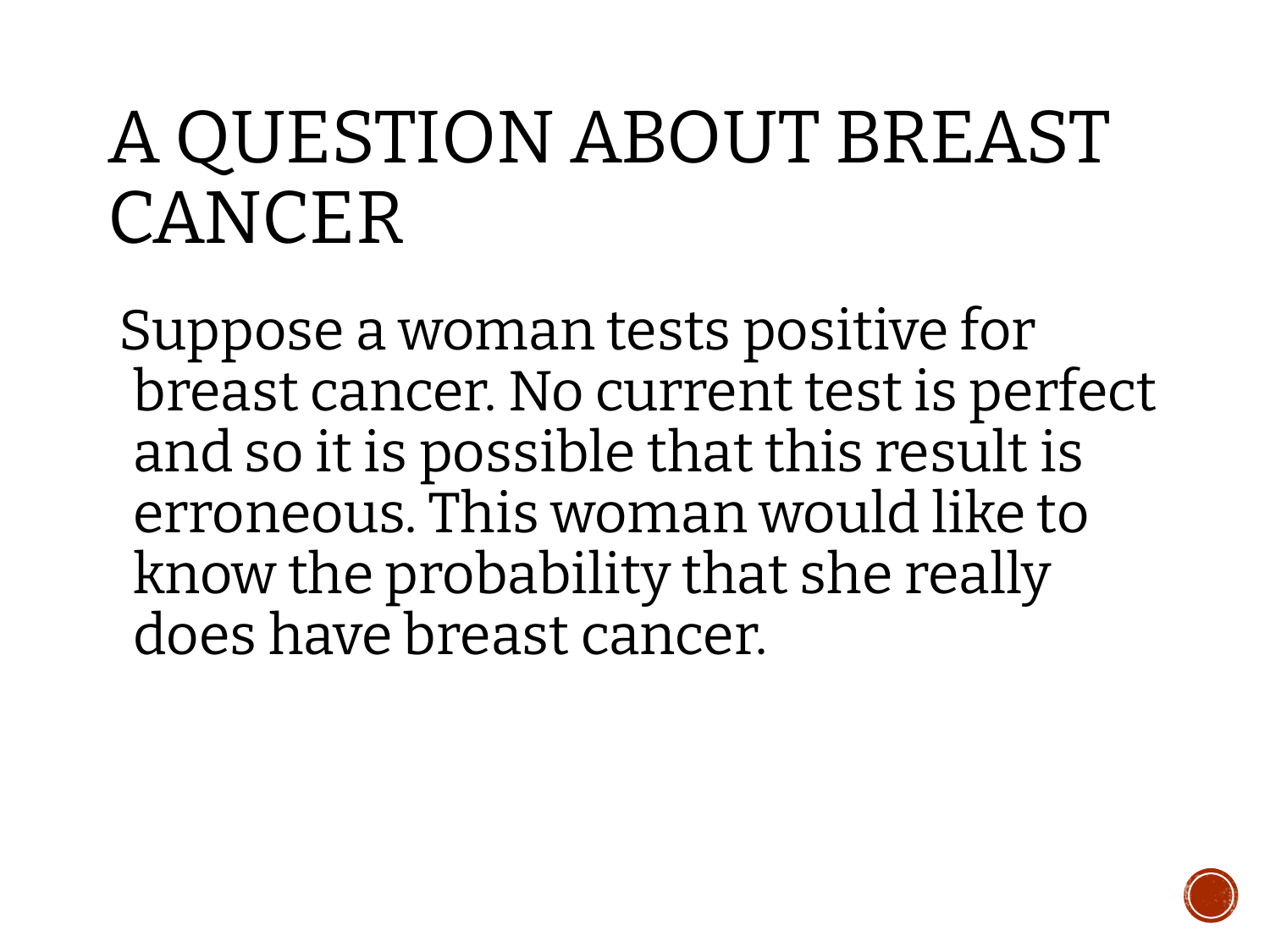

# A Question About Breast Cancer
 Suppose a woman tests positive for breast cancer. No current test is perfect and so it is possible that this result is erroneous. This woman would like to know the probability that she really does have breast cancer.